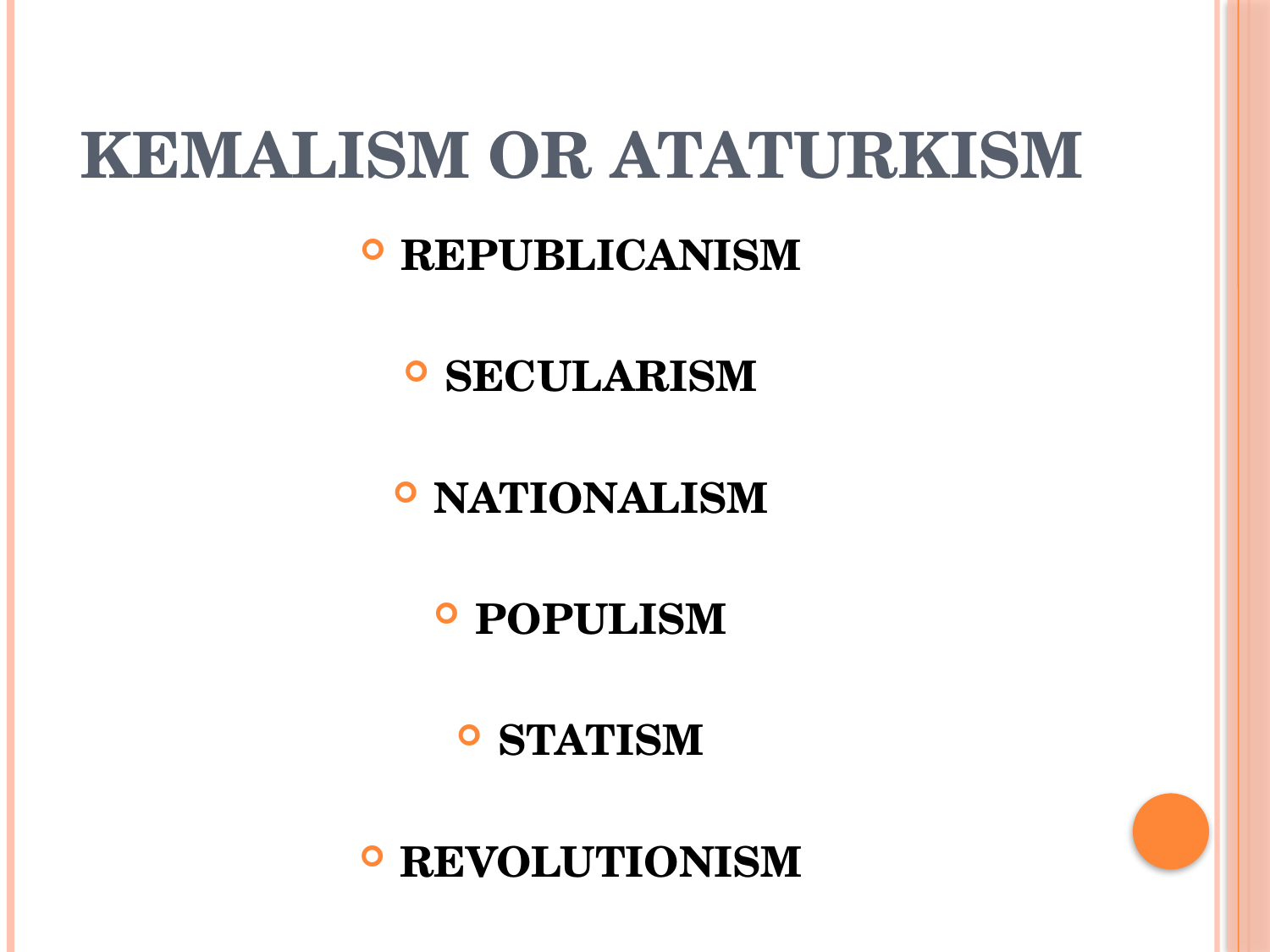

# KEMALISM OR ATATURKISM
REPUBLICANISM

SECULARISM

NATIONALISM

POPULISM

STATISM

REVOLUTIONISM